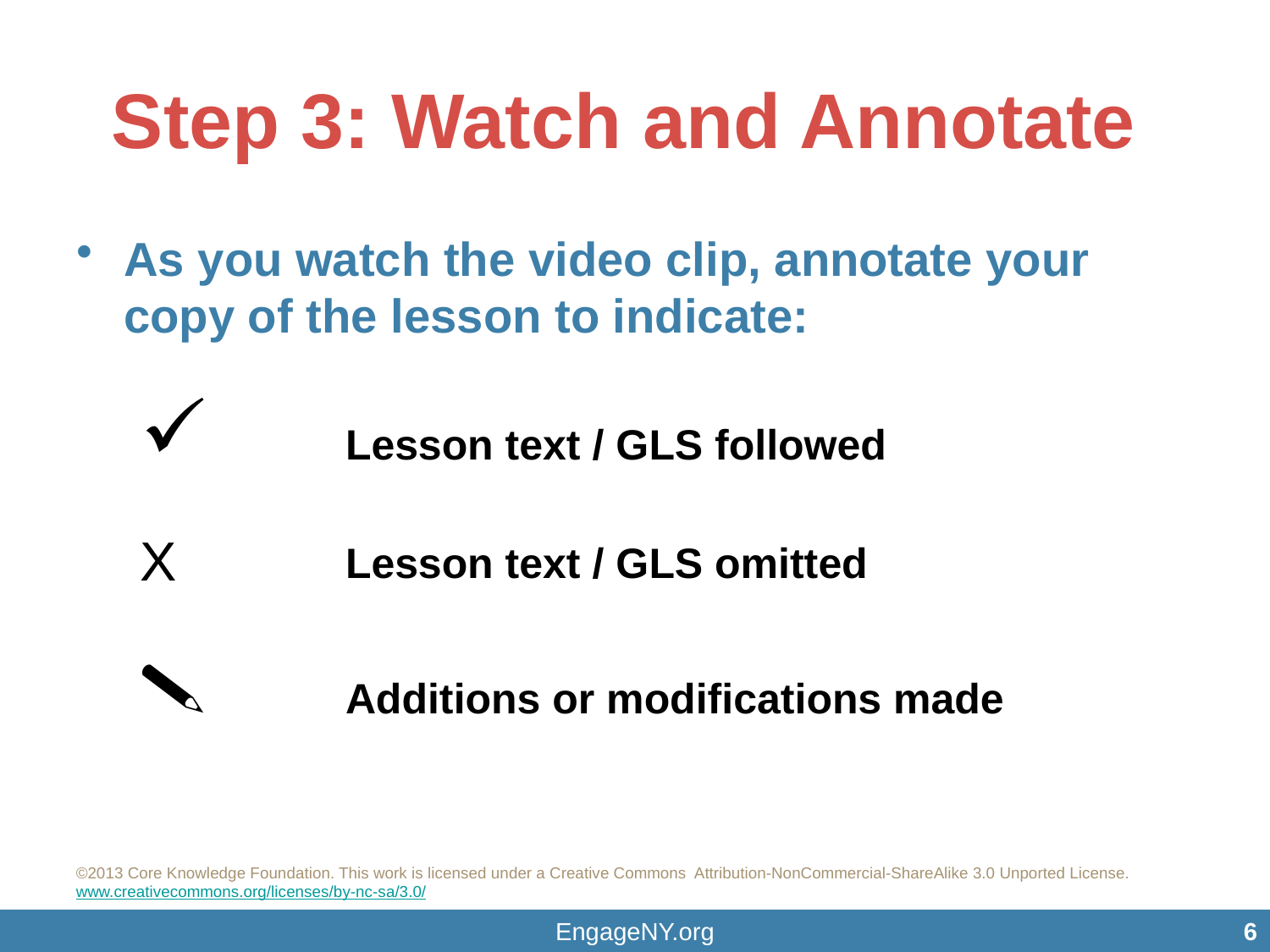

# Step 3: Watch and Annotate
As you watch the video clip, annotate your copy of the lesson to indicate:

	Lesson text / GLS followed

	Lesson text / GLS omitted

	Additions or modifications made
EngageNY.org
6